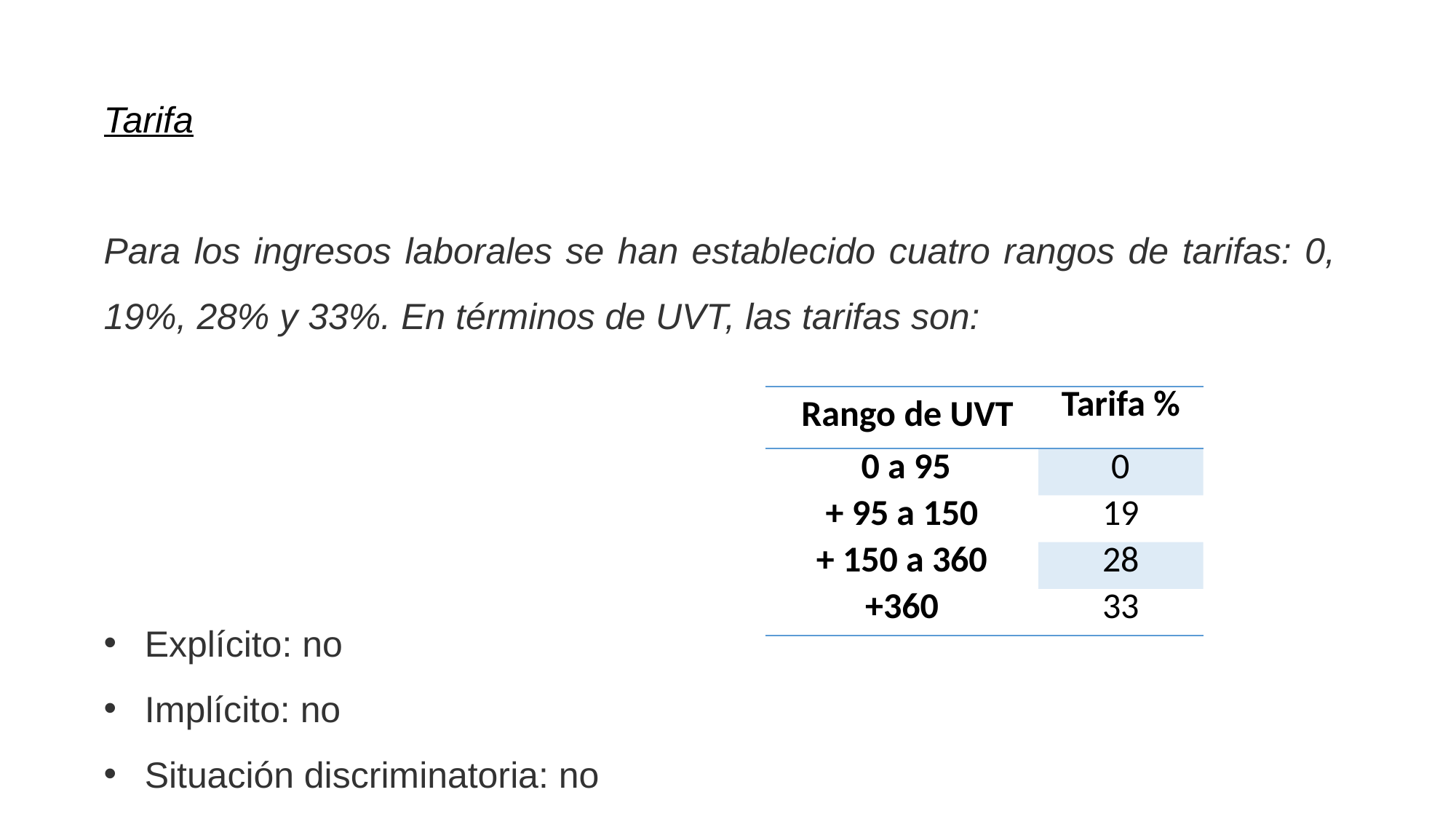

Tarifa

Para los ingresos laborales se han establecido cuatro rangos de tarifas: 0, 19%, 28% y 33%. En términos de UVT, las tarifas son:

Explícito: no
Implícito: no
Situación discriminatoria: no
| Rango de UVT | Tarifa % |
| --- | --- |
| 0 a 95 | 0 |
| + 95 a 150 | 19 |
| + 150 a 360 | 28 |
| +360 | 33 |